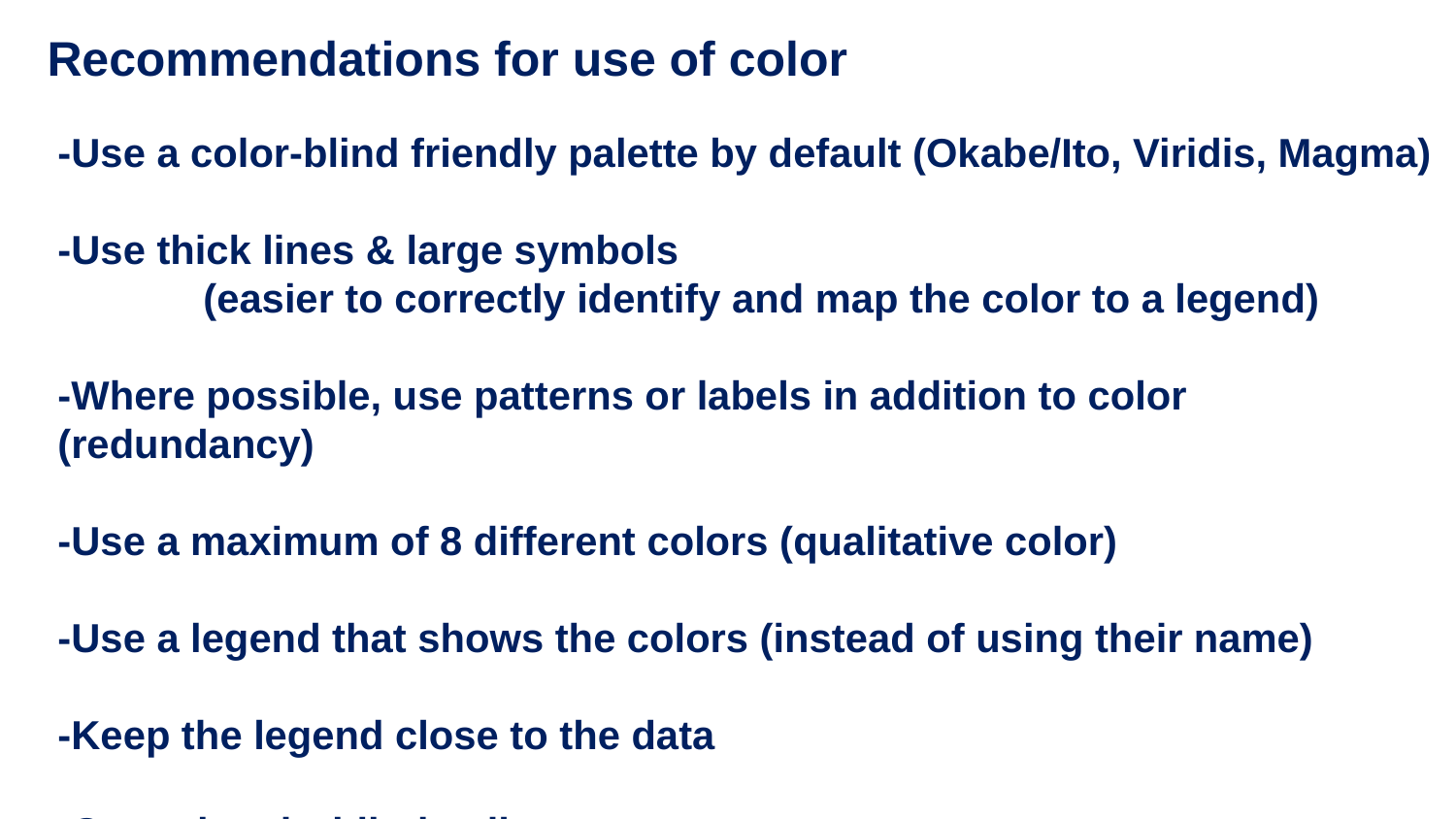

Recommendations for use of color
-Use a color-blind friendly palette by default (Okabe/Ito, Viridis, Magma)

-Use thick lines & large symbols
 	(easier to correctly identify and map the color to a legend)

-Where possible, use patterns or labels in addition to color (redundancy)

-Use a maximum of 8 different colors (qualitative color)

-Use a legend that shows the colors (instead of using their name)

-Keep the legend close to the data

-Consult colorblind colleagues